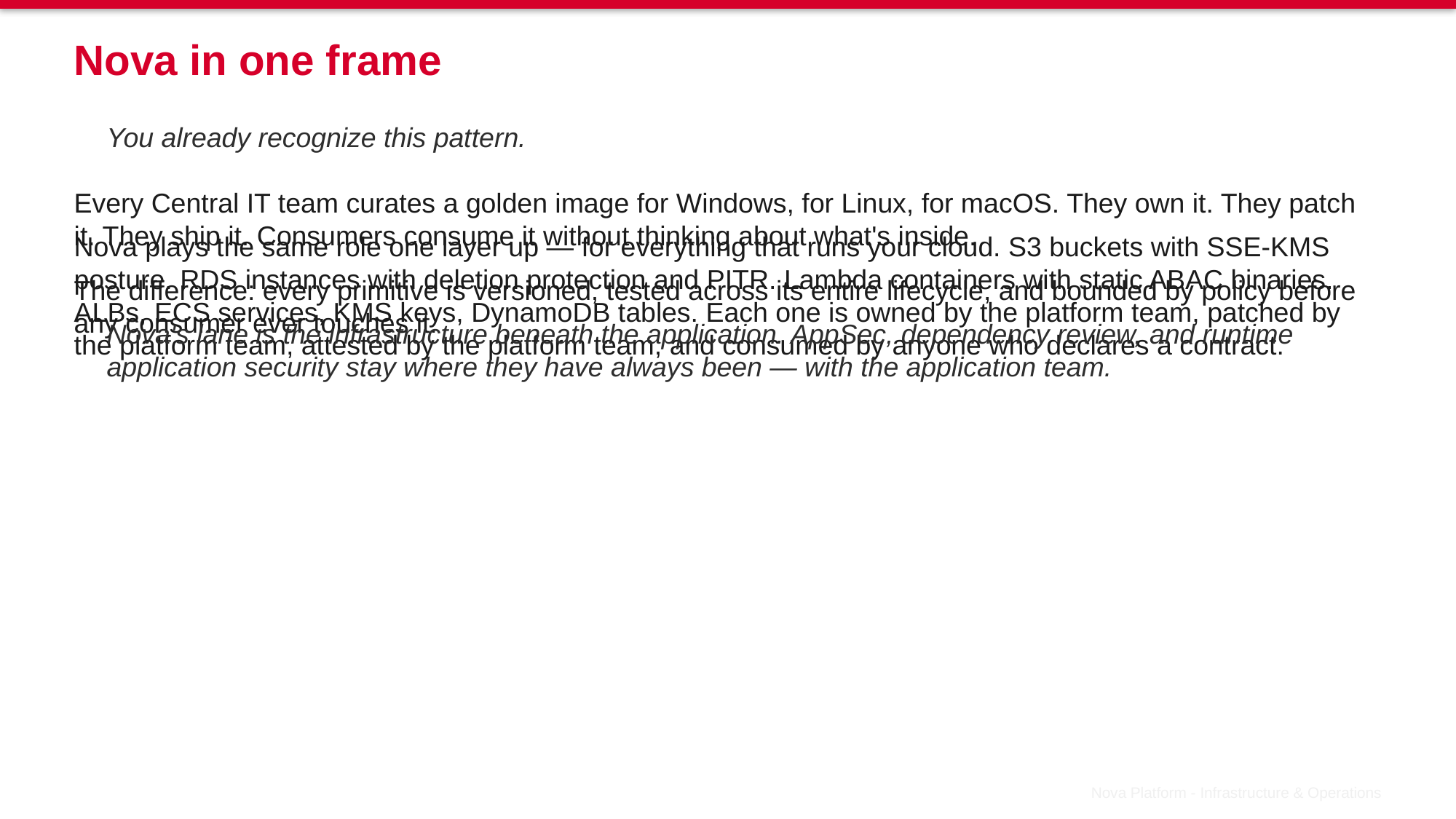

Nova in one frame
You already recognize this pattern.
Every Central IT team curates a golden image for Windows, for Linux, for macOS. They own it. They patch it. They ship it. Consumers consume it without thinking about what's inside.
Nova plays the same role one layer up — for everything that runs your cloud. S3 buckets with SSE-KMS posture. RDS instances with deletion protection and PITR. Lambda containers with static ABAC binaries. ALBs, ECS services, KMS keys, DynamoDB tables. Each one is owned by the platform team, patched by the platform team, attested by the platform team, and consumed by anyone who declares a contract.
The difference: every primitive is versioned, tested across its entire lifecycle, and bounded by policy before any consumer ever touches it.
Nova's lane is the infrastructure beneath the application. AppSec, dependency review, and runtime application security stay where they have always been — with the application team.
Nova Platform - Infrastructure & Operations